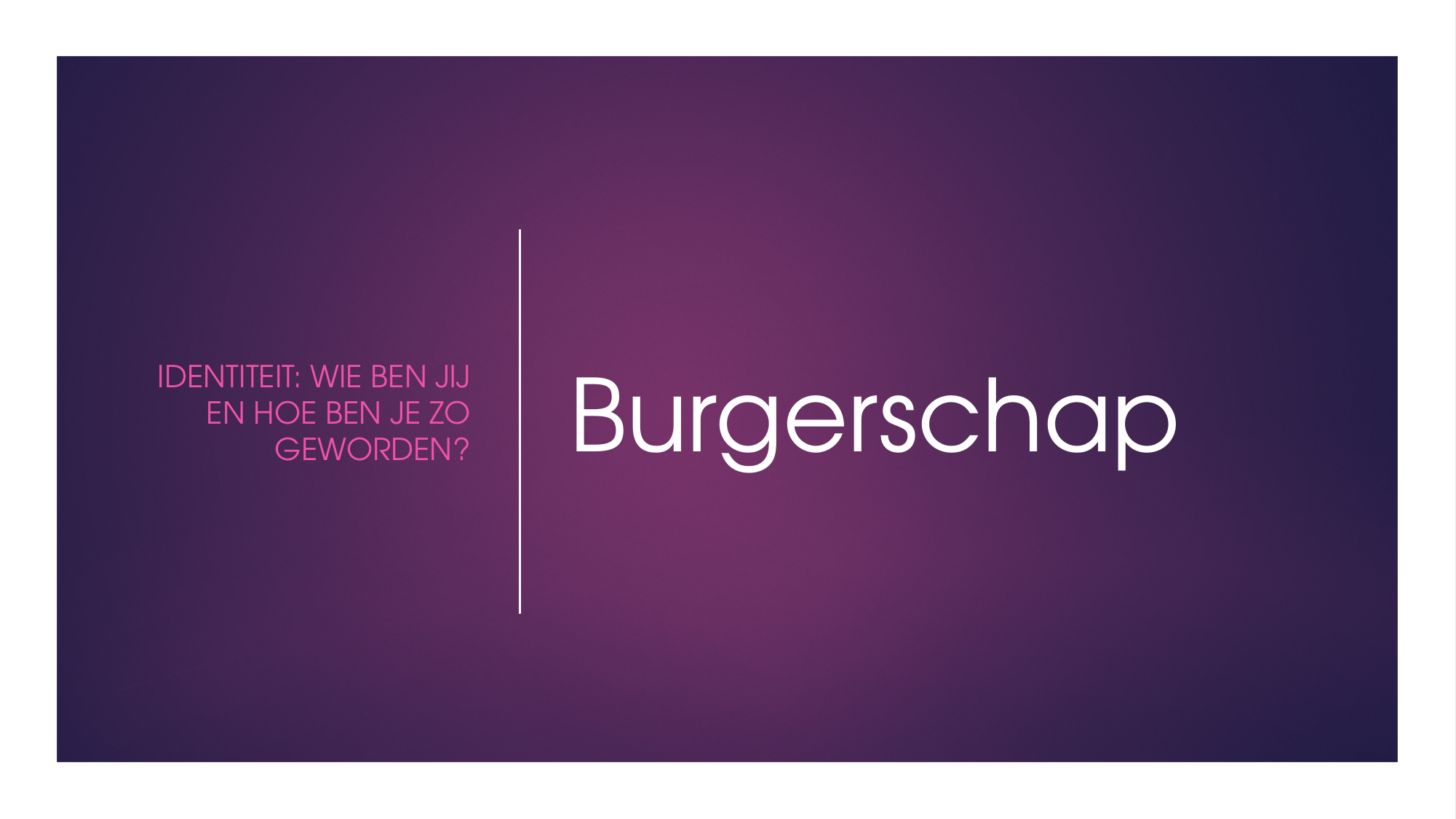

Identiteit: Wie ben jij en hoe ben je zo geworden?
# Burgerschap